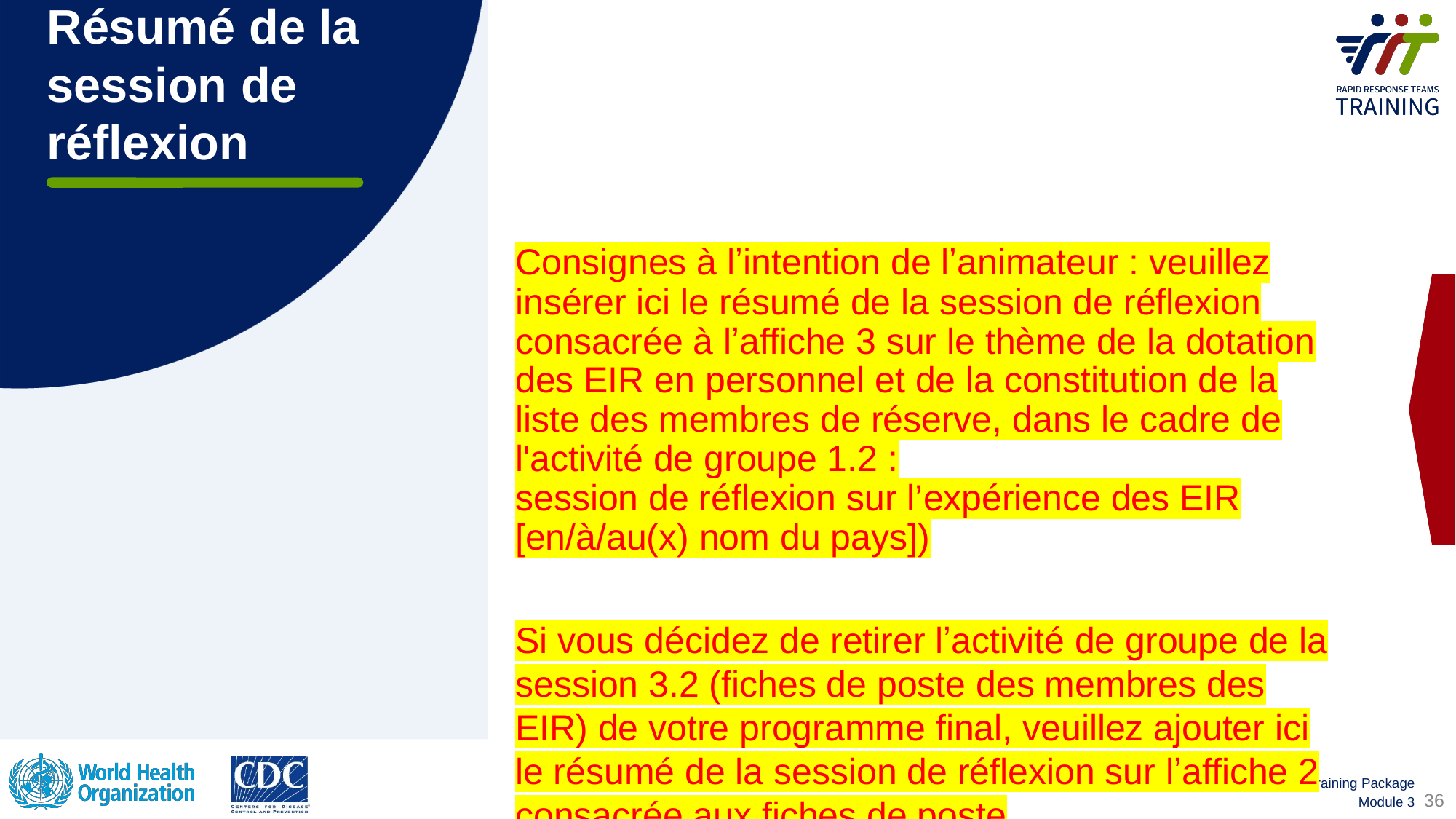

Résumé de la session de réflexion
Consignes à lʼintention de lʼanimateur : veuillez insérer ici le résumé de la session de réflexion consacrée à lʼaffiche 3 sur le thème de la dotation des EIR en personnel et de la constitution de la liste des membres de réserve, dans le cadre de l'activité de groupe 1.2 :
session de réflexion sur l’expérience des EIR [en/à/au(x) nom du pays])

Si vous décidez de retirer lʼactivité de groupe de la session 3.2 (fiches de poste des membres des EIR) de votre programme final, veuillez ajouter ici le résumé de la session de réflexion sur lʼaffiche 2 consacrée aux fiches de poste

36